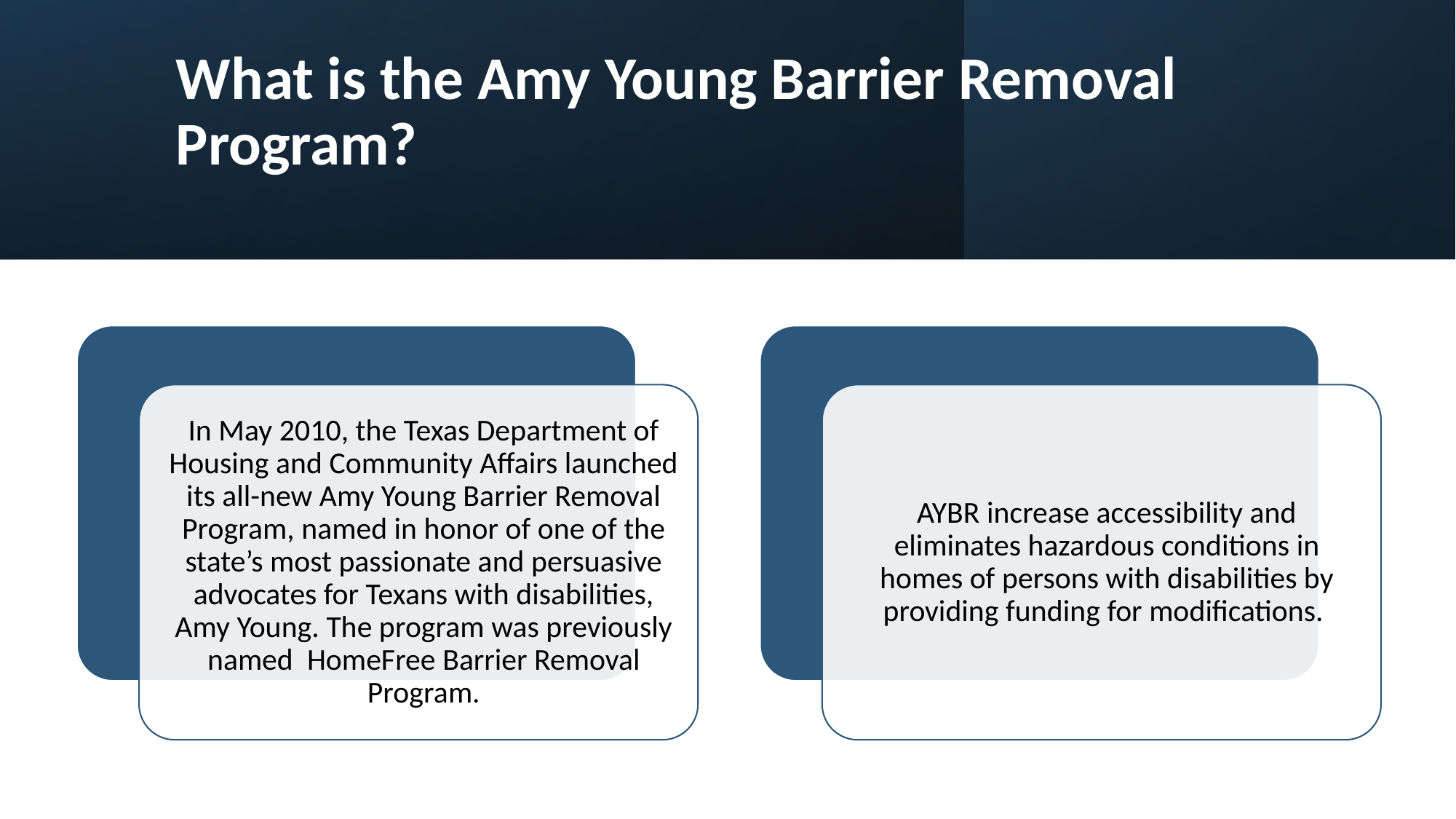

# What is the Amy Young Barrier Removal Program?

In May 2010, the Texas Department of Housing and Community Affairs launched its all-new Amy Young Barrier Removal Program, named in honor of one of the state’s most passionate and persuasive advocates for Texans with disabilities, Amy Young. The program was previously named  HomeFree Barrier Removal Program.
AYBR increase accessibility and eliminates hazardous conditions in homes of persons with disabilities by providing funding for modifications.